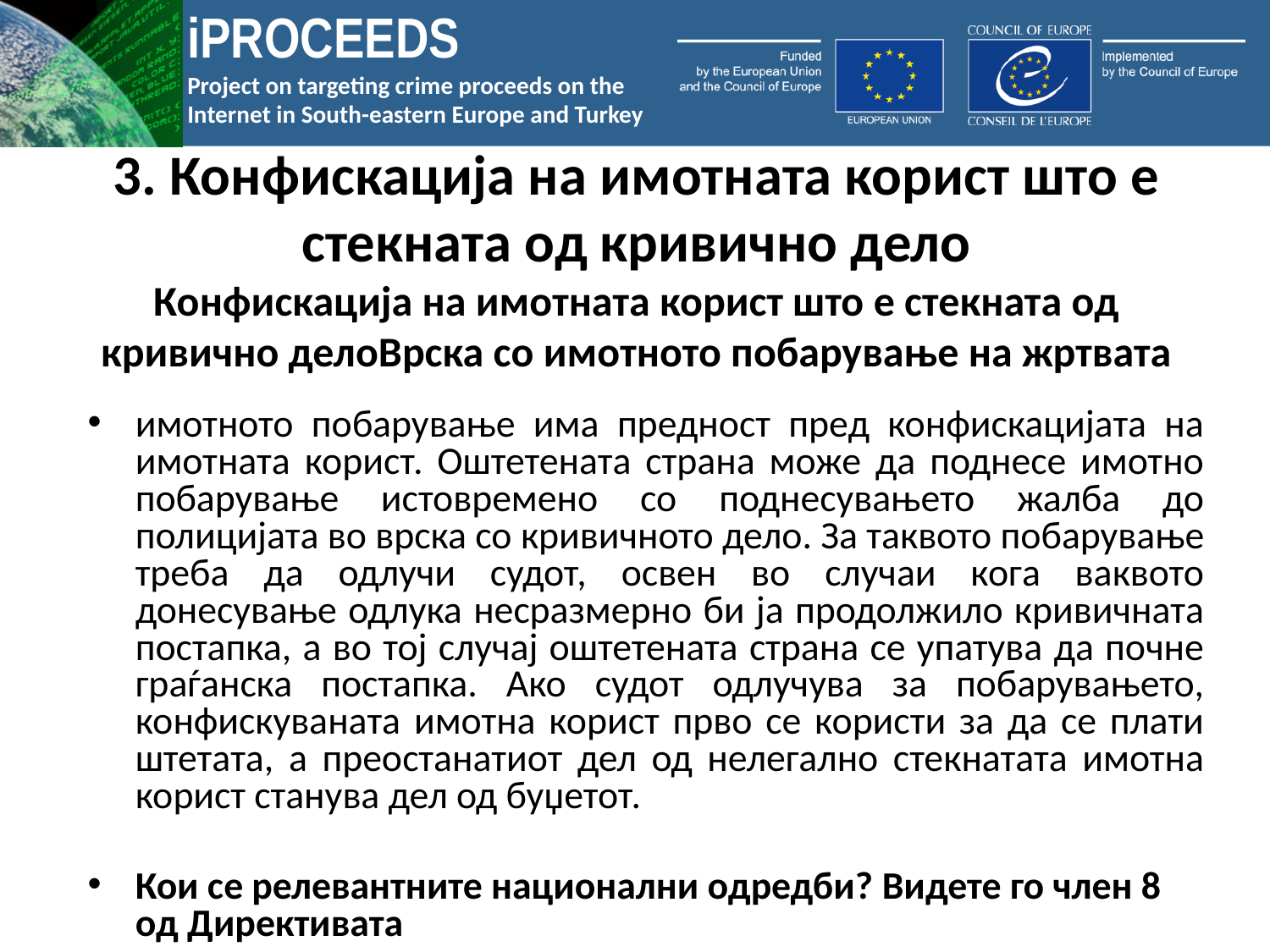

# 3. Конфискација на имотната корист што е стекната од кривично дело Конфискација на имотната корист што е стекната од кривично делоВрска со имотното побарување на жртвата

имотното побарување има предност пред конфискацијата на имотната корист. Оштетената страна може да поднесе имотно побарување истовремено со поднесувањето жалба до полицијата во врска со кривичното дело. За таквото побарување треба да одлучи судот, освен во случаи кога ваквото донесување одлука несразмерно би ја продолжило кривичната постапка, а во тој случај оштетената страна се упатува да почне граѓанска постапка. Ако судот одлучува за побарувањето, конфискуваната имотна корист прво се користи за да се плати штетата, а преостанатиот дел од нелегално стекнатата имотна корист станува дел од буџетот.

Кои се релевантните национални одредби? Видете го член 8 од Директивата